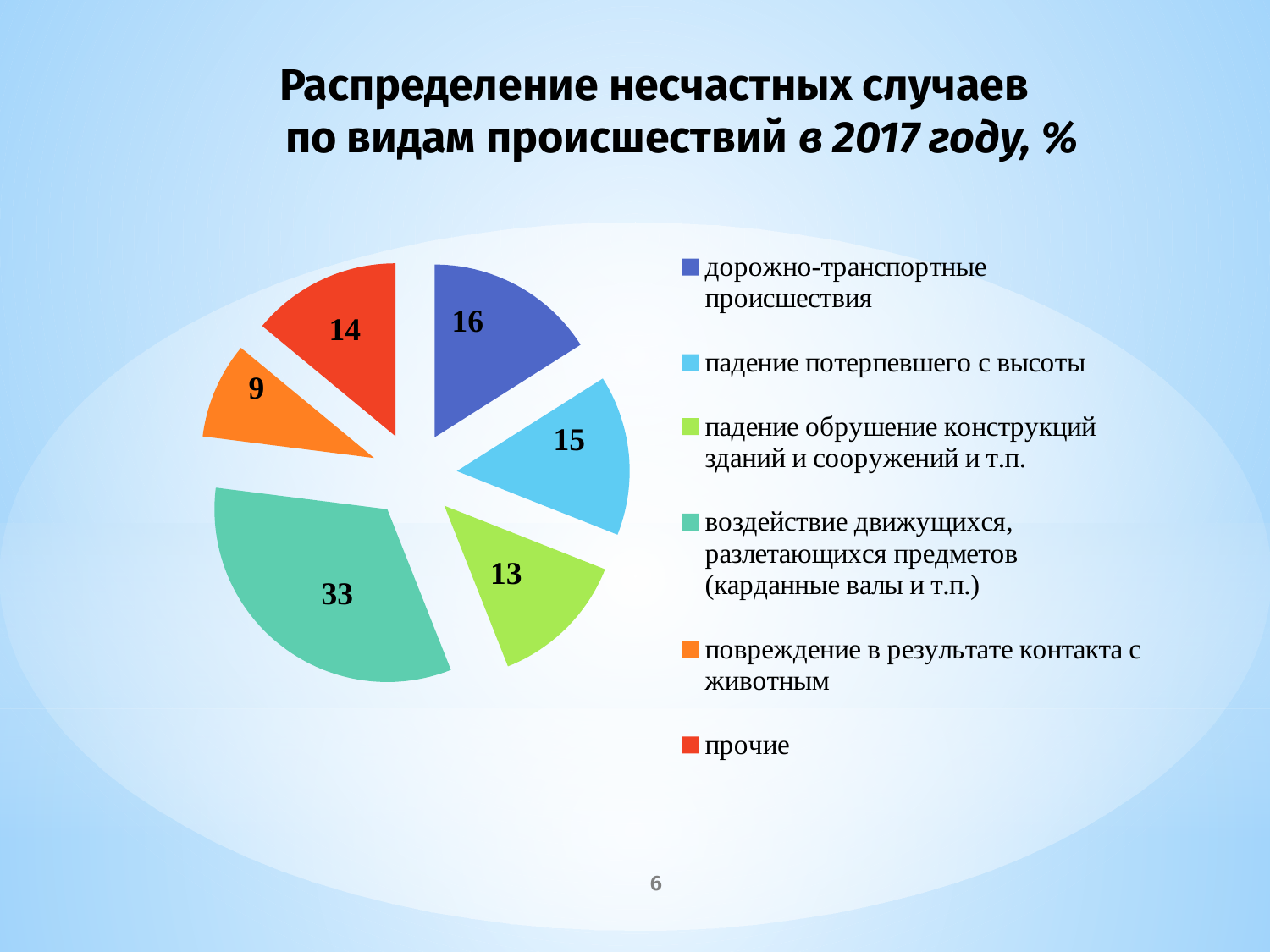

# Распределение несчастных случаев по видам происшествий в 2017 году, %

### Chart

| Category | Причины несчастных случаев с летальным исходом |
|---|---|
| дорожно-транспортные происшествия | 16.0 |
| падение потерпевшего с высоты  | 15.0 |
| падение обрушение конструкций зданий и сооружений и т.п. | 13.0 |
| воздействие движущихся, разлетающихся предметов (карданные валы и т.п.)  | 33.0 |
| повреждение в результате контакта с животным  | 9.0 |
| прочие  | 14.0 |
6